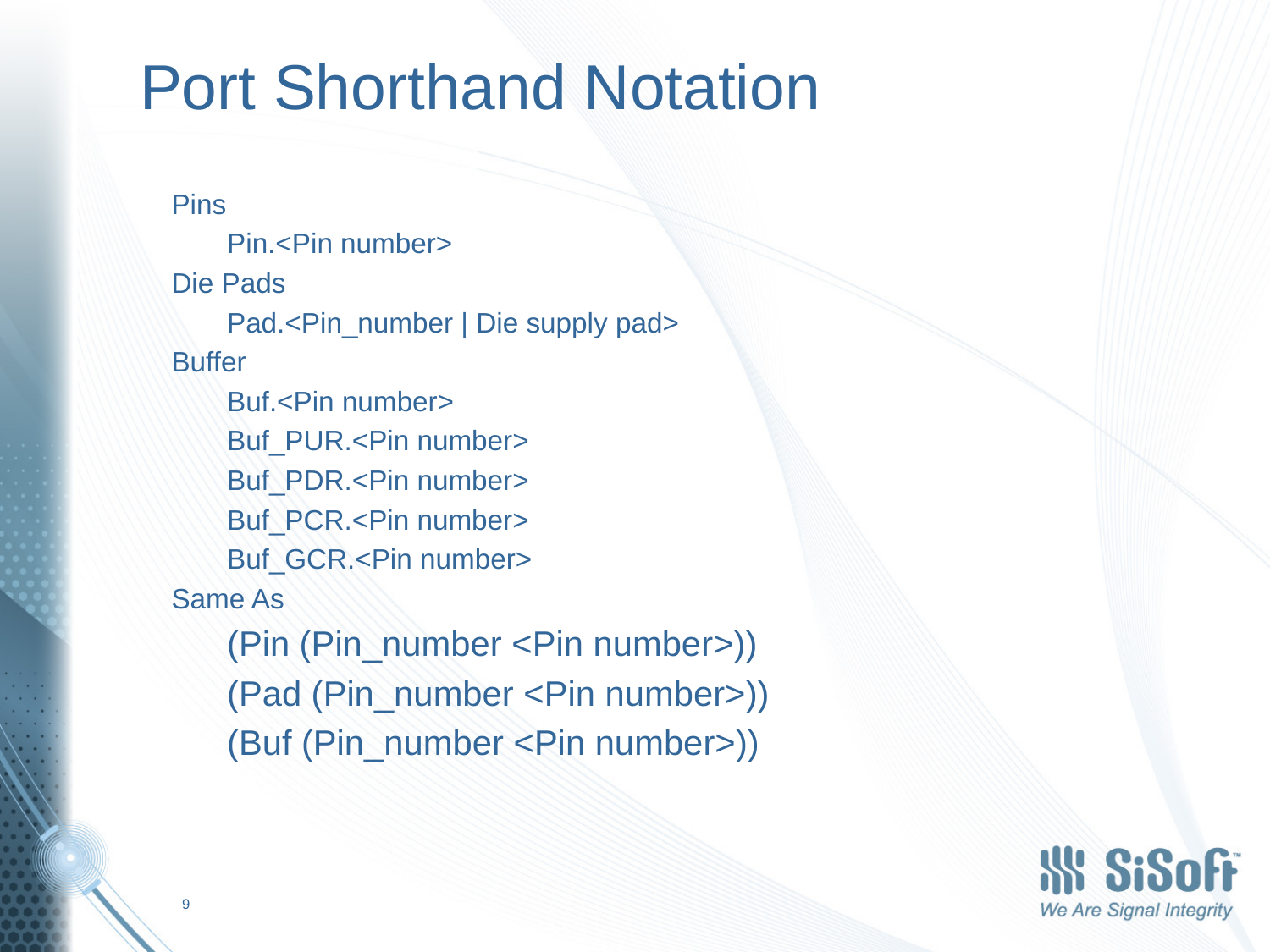

# Port Shorthand Notation
Pins
Pin.<Pin number>
Die Pads
Pad.<Pin_number | Die supply pad>
Buffer
Buf.<Pin number>
Buf_PUR.<Pin number>
Buf_PDR.<Pin number>
Buf_PCR.<Pin number>
Buf_GCR.<Pin number>
Same As
(Pin (Pin_number <Pin number>))
(Pad (Pin_number <Pin number>))
(Buf (Pin_number <Pin number>))

9